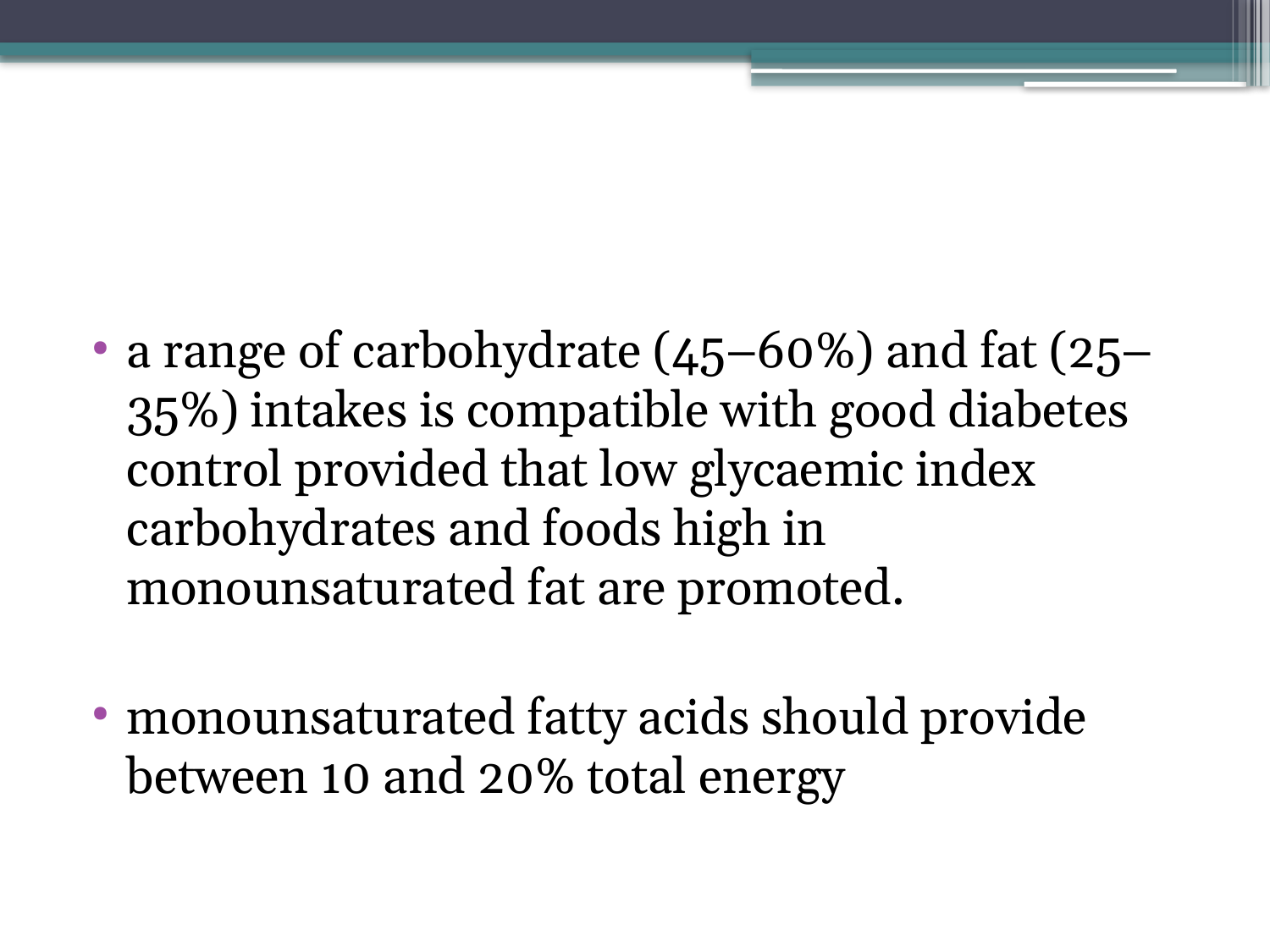

#
a range of carbohydrate (45–60%) and fat (25–35%) intakes is compatible with good diabetes control provided that low glycaemic index carbohydrates and foods high in monounsaturated fat are promoted.

monounsaturated fatty acids should provide between 10 and 20% total energy